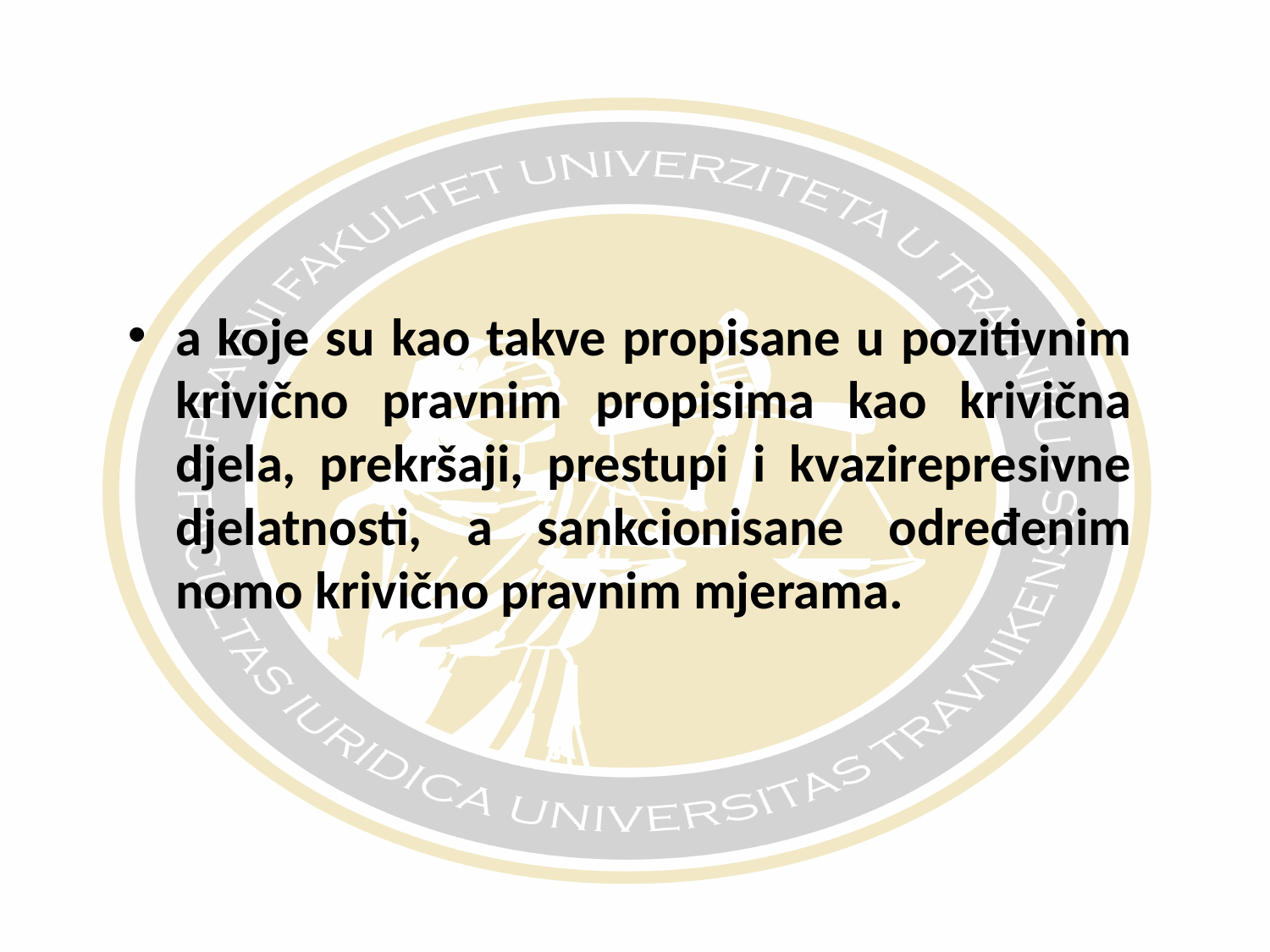

#

a koje su kao takve propisane u pozitivnim krivično pravnim propisima kao krivična djela, prekršaji, prestupi i kvazirepresivne djelatnosti, a sankcionisane određenim nomo krivično pravnim mjerama.